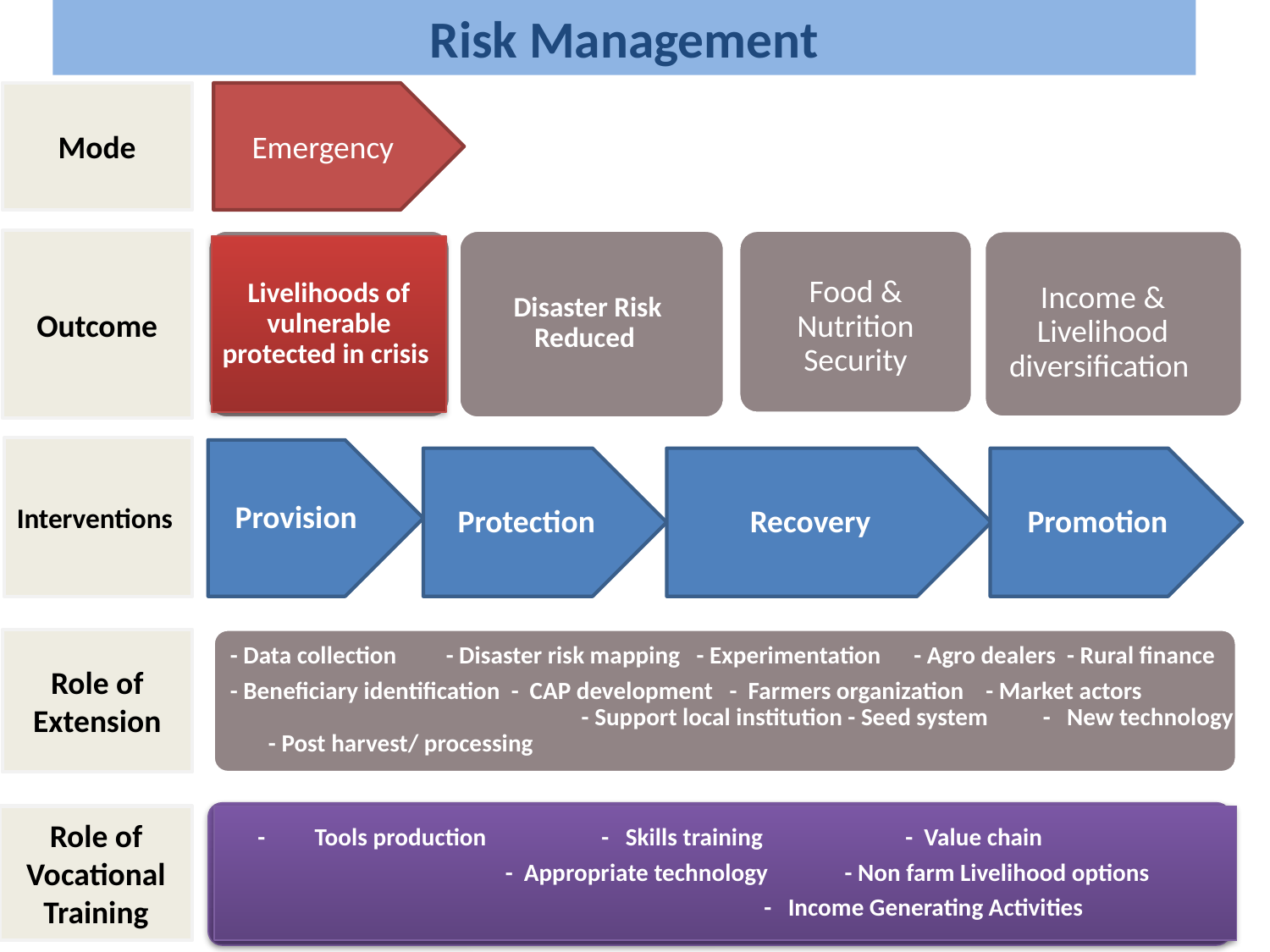

# Risk Management
Mode
Emergency

Livelihoods of vulnerable protected in crisis
Outcome

Disaster Risk Reduced

Food & Nutrition Security

Income & Livelihood diversification
Interventions
Provision
Protection
Recovery
Promotion
Role of Extension

 - Data collection         - Disaster risk mapping   - Experimentation      - Agro dealers  - Rural finance
 - Beneficiary identification  -  CAP development   -  Farmers organization    - Market actors                                                                                   - Support local institution - Seed system          -   New technology         - Post harvest/ processing
romotion

       -         Tools production                     -   Skills training                          -  Value chain
                                                    -  Appropriate technology              - Non farm Livelihood options
                                                                                                   -   Income Generating Activities
Role of Vocational Training